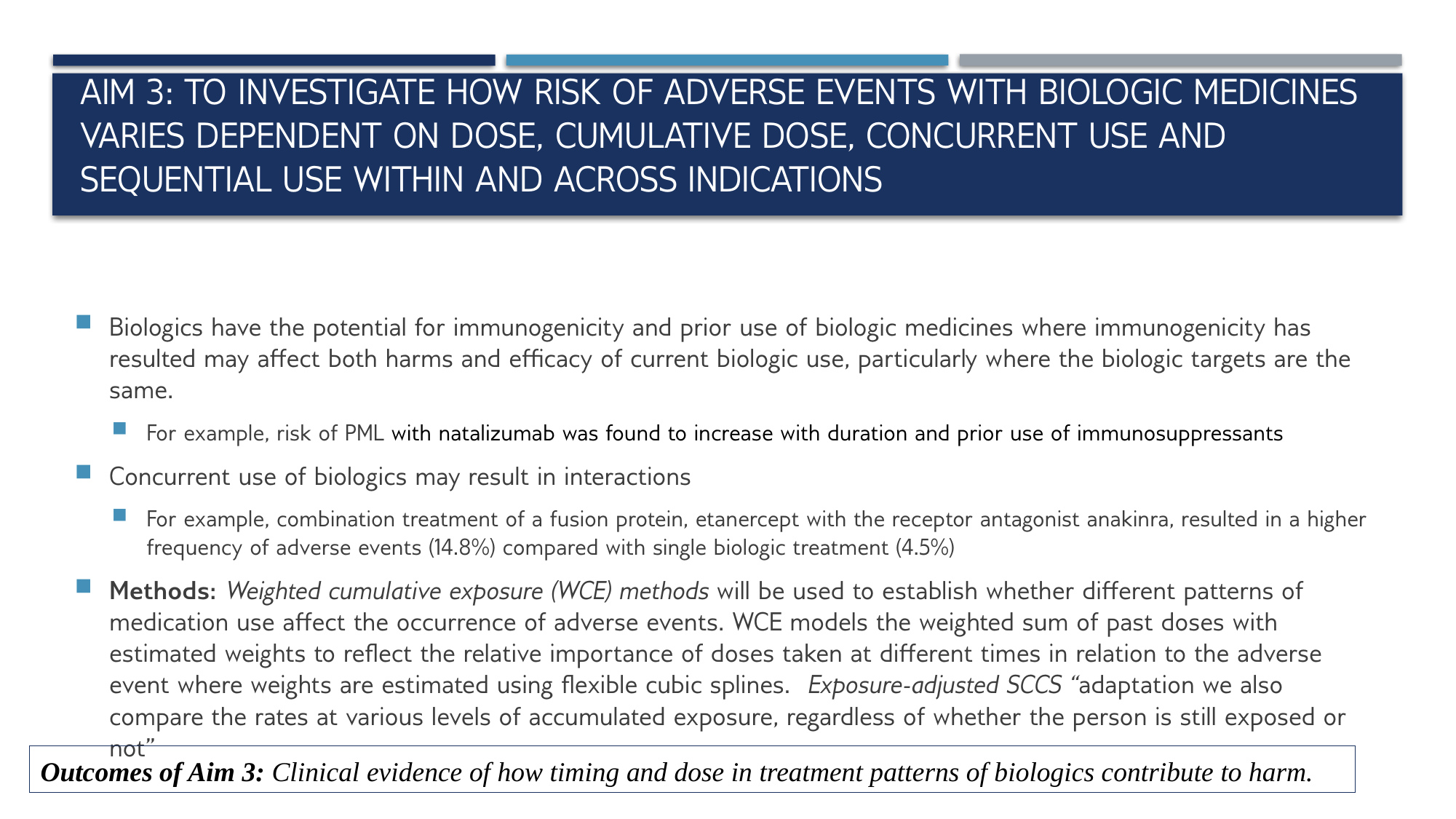

# Aim 3: To investigate how risk of adverse events with biologic medicines varies dependent on dose, cumulative dose, concurrent use and sequential use within and across indications
Biologics have the potential for immunogenicity and prior use of biologic medicines where immunogenicity has resulted may affect both harms and efficacy of current biologic use, particularly where the biologic targets are the same.
For example, risk of PML with natalizumab was found to increase with duration and prior use of immunosuppressants
Concurrent use of biologics may result in interactions
For example, combination treatment of a fusion protein, etanercept with the receptor antagonist anakinra, resulted in a higher frequency of adverse events (14.8%) compared with single biologic treatment (4.5%)
Methods: Weighted cumulative exposure (WCE) methods will be used to establish whether different patterns of medication use affect the occurrence of adverse events. WCE models the weighted sum of past doses with estimated weights to reflect the relative importance of doses taken at different times in relation to the adverse event where weights are estimated using flexible cubic splines.  Exposure-adjusted SCCS “adaptation we also compare the rates at various levels of accumulated exposure, regardless of whether the person is still exposed or not”

Outcomes of Aim 3: Clinical evidence of how timing and dose in treatment patterns of biologics contribute to harm.